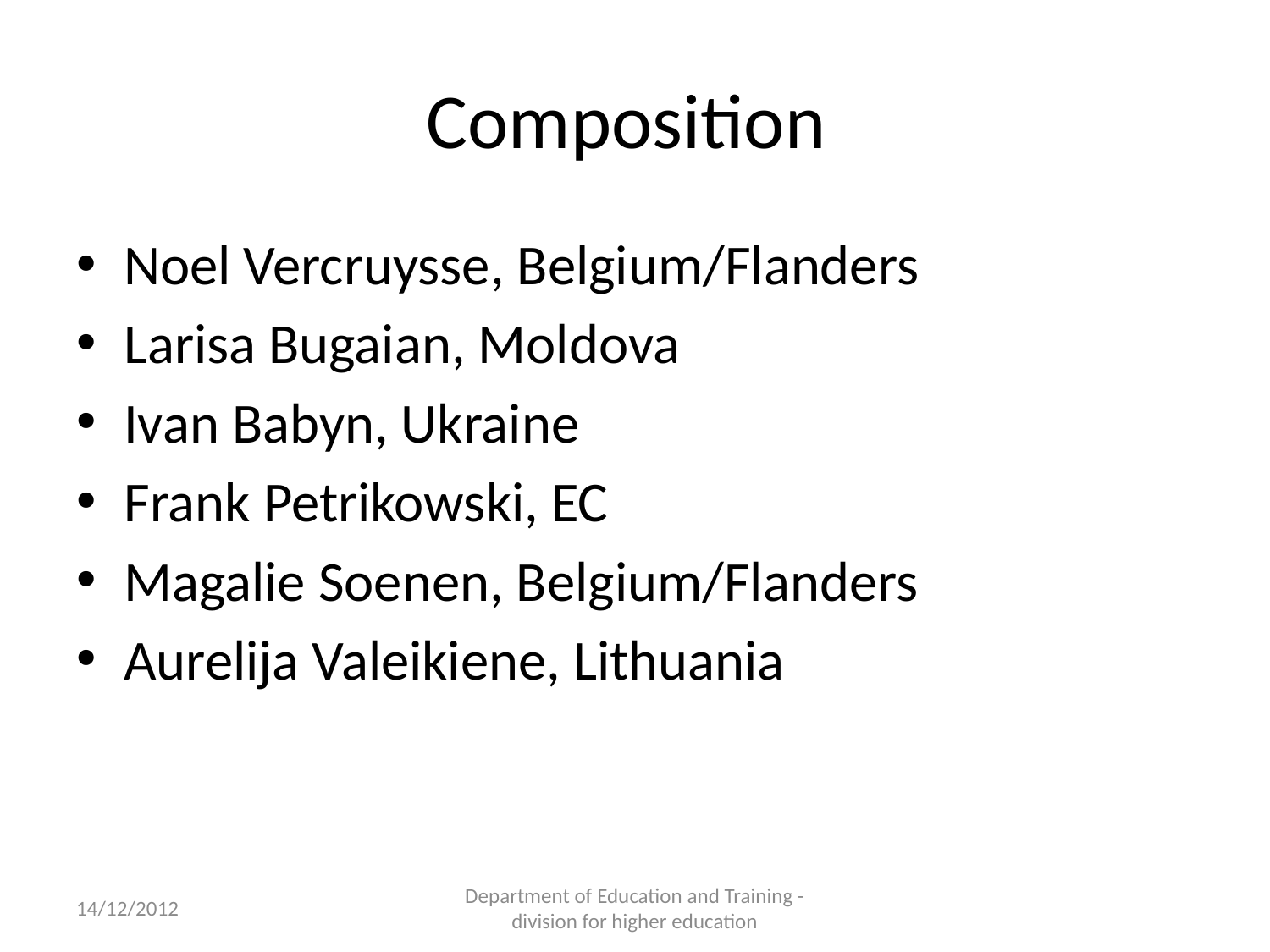

# Composition
Noel Vercruysse, Belgium/Flanders
Larisa Bugaian, Moldova
Ivan Babyn, Ukraine
Frank Petrikowski, EC
Magalie Soenen, Belgium/Flanders
Aurelija Valeikiene, Lithuania
14/12/2012
Department of Education and Training - division for higher education